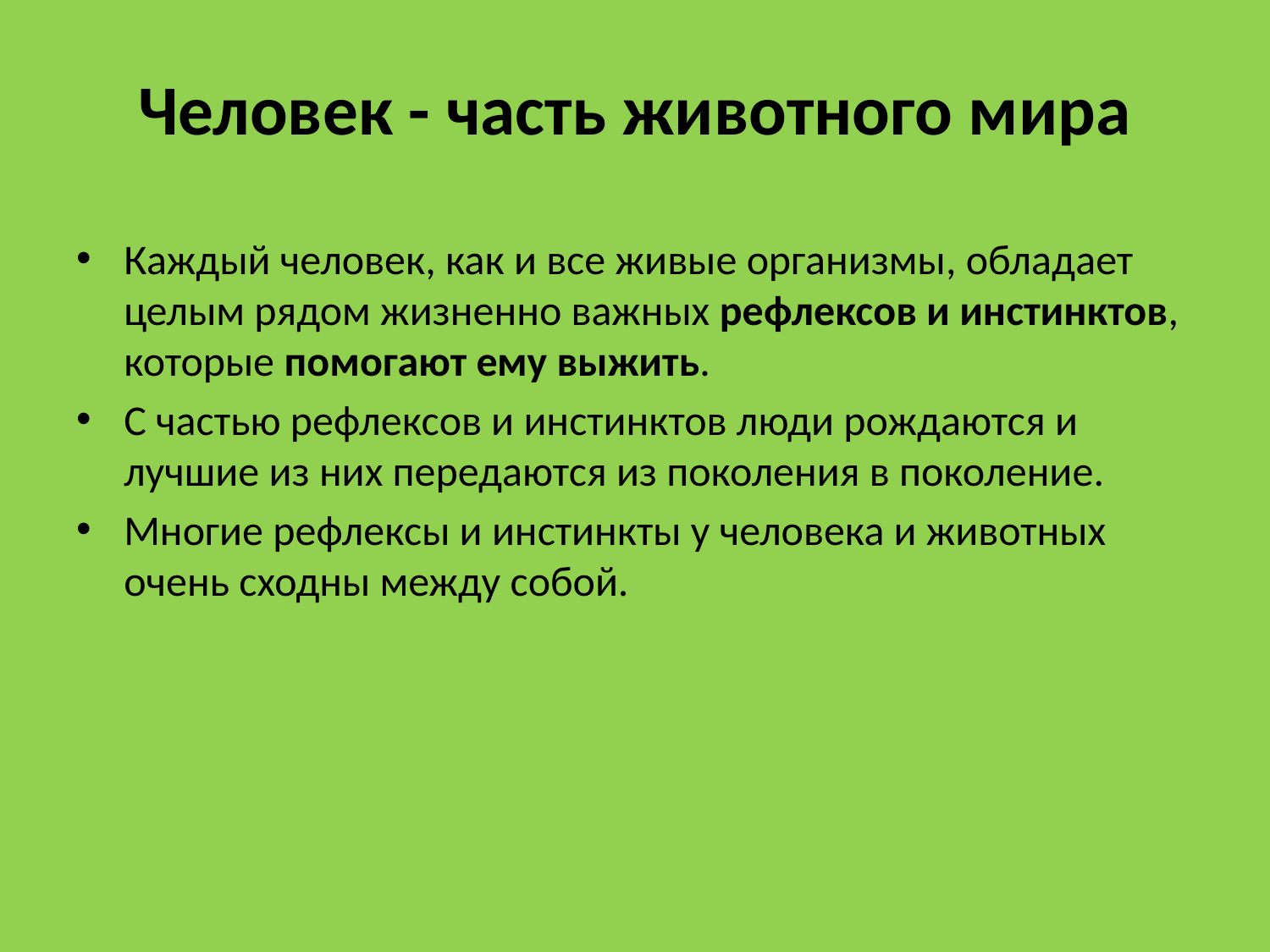

# Человек - часть животного мира
Каждый человек, как и все живые организмы, обладает целым рядом жизненно важных рефлексов и инстинктов, которые помогают ему выжить.
С частью рефлексов и инстинктов люди рождаются и лучшие из них передаются из поколения в поколение.
Многие рефлексы и инстинкты у человека и животных очень сходны между собой.